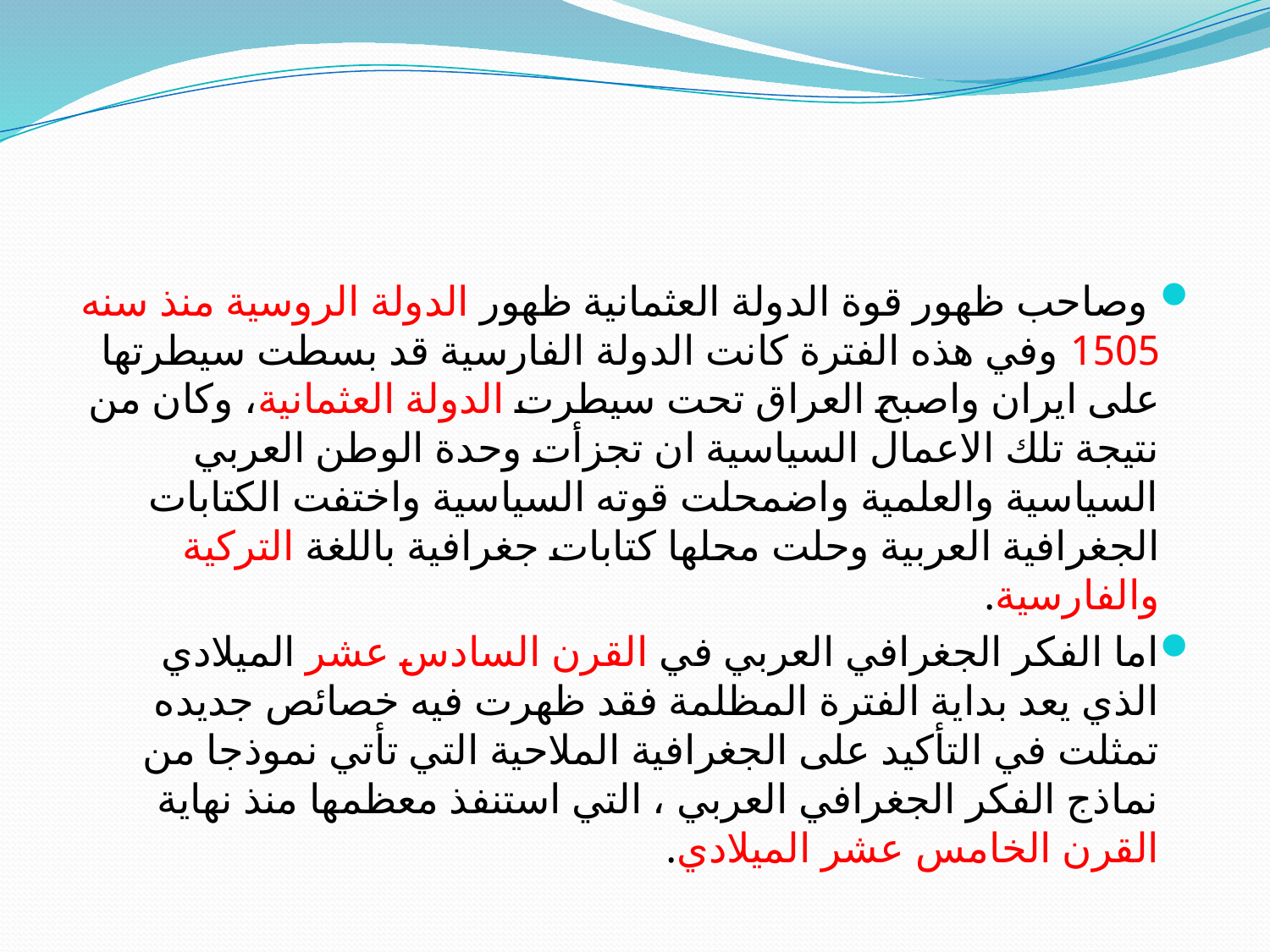

وصاحب ظهور قوة الدولة العثمانية ظهور الدولة الروسية منذ سنه 1505 وفي هذه الفترة كانت الدولة الفارسية قد بسطت سيطرتها على ايران واصبح العراق تحت سيطرت الدولة العثمانية، وكان من نتيجة تلك الاعمال السياسية ان تجزأت وحدة الوطن العربي السياسية والعلمية واضمحلت قوته السياسية واختفت الكتابات الجغرافية العربية وحلت محلها كتابات جغرافية باللغة التركية والفارسية.
اما الفكر الجغرافي العربي في القرن السادس عشر الميلادي الذي يعد بداية الفترة المظلمة فقد ظهرت فيه خصائص جديده تمثلت في التأكيد على الجغرافية الملاحية التي تأتي نموذجا من نماذج الفكر الجغرافي العربي ، التي استنفذ معظمها منذ نهاية القرن الخامس عشر الميلادي.